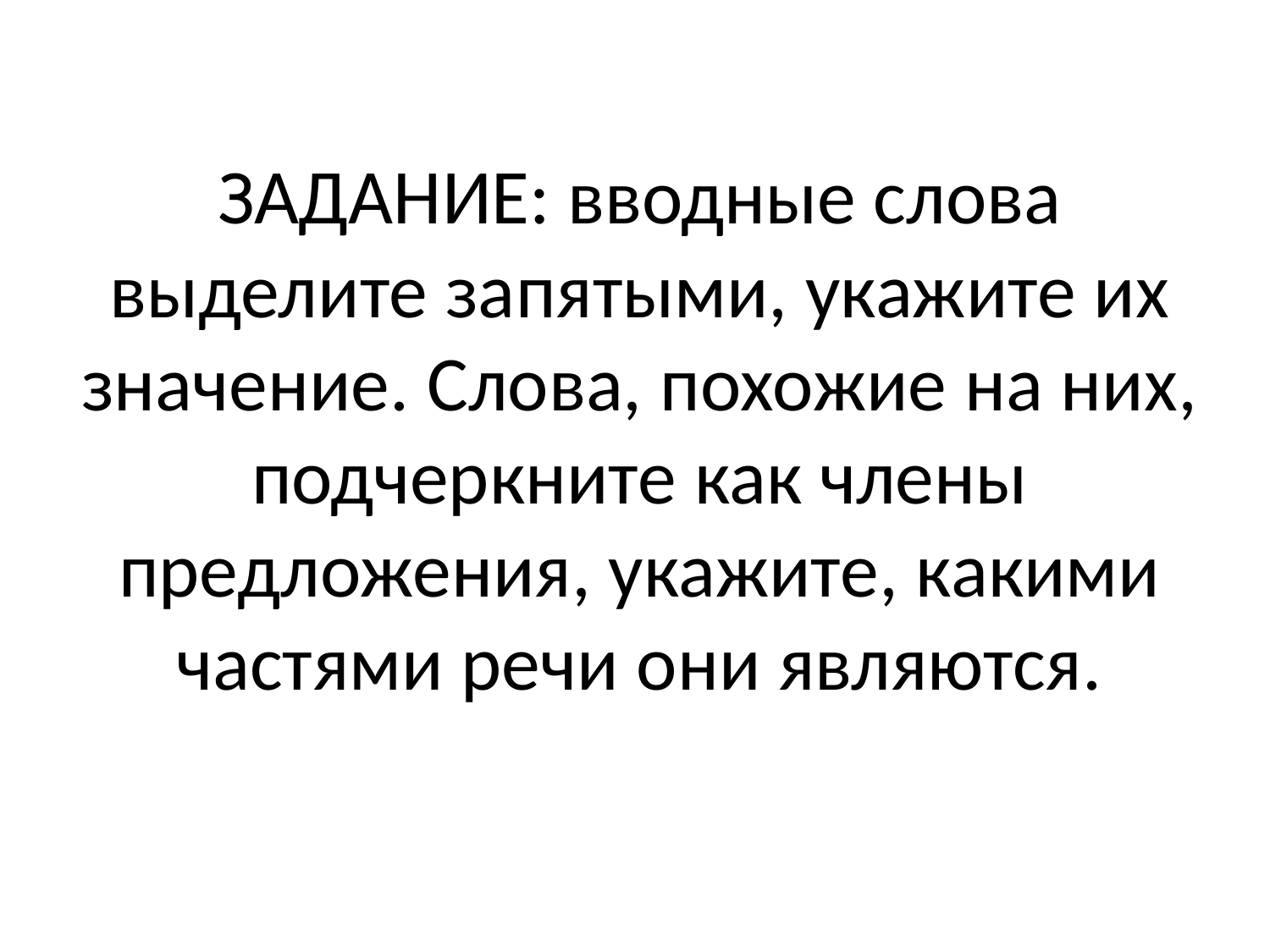

# ЗАДАНИЕ: вводные слова выделите запятыми, укажите их значение. Слова, похожие на них, подчеркните как члены предложения, укажите, какими частями речи они являются.